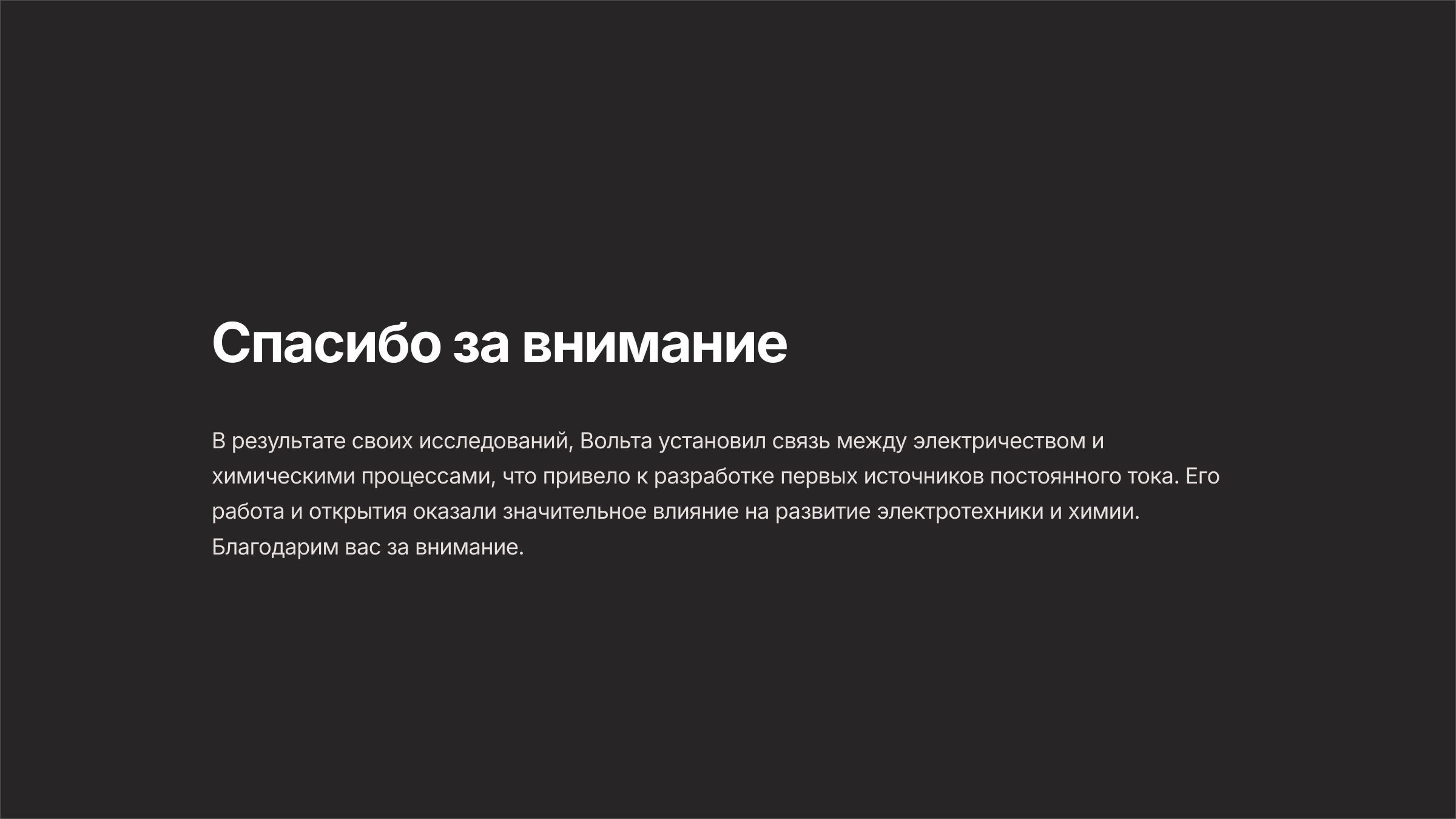

Спасибо за внимание
В результате своих исследований, Вольта установил связь между электричеством и химическими процессами, что привело к разработке первых источников постоянного тока. Его работа и открытия оказали значительное влияние на развитие электротехники и химии. Благодарим вас за внимание.